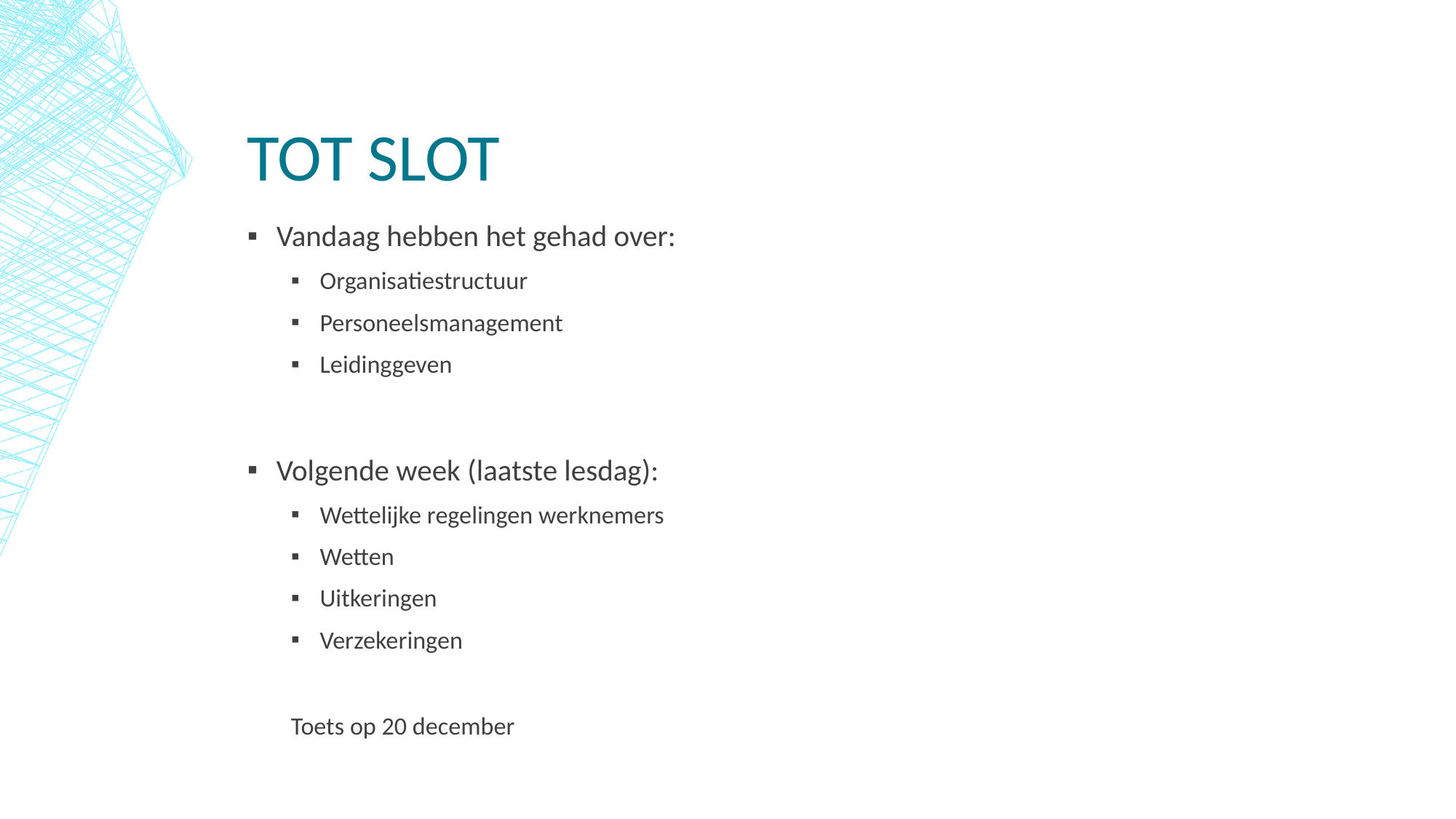

# Tot slot
Vandaag hebben het gehad over:
Organisatiestructuur
Personeelsmanagement
Leidinggeven

Volgende week (laatste lesdag):
Wettelijke regelingen werknemers
Wetten
Uitkeringen
Verzekeringen

Toets op 20 december